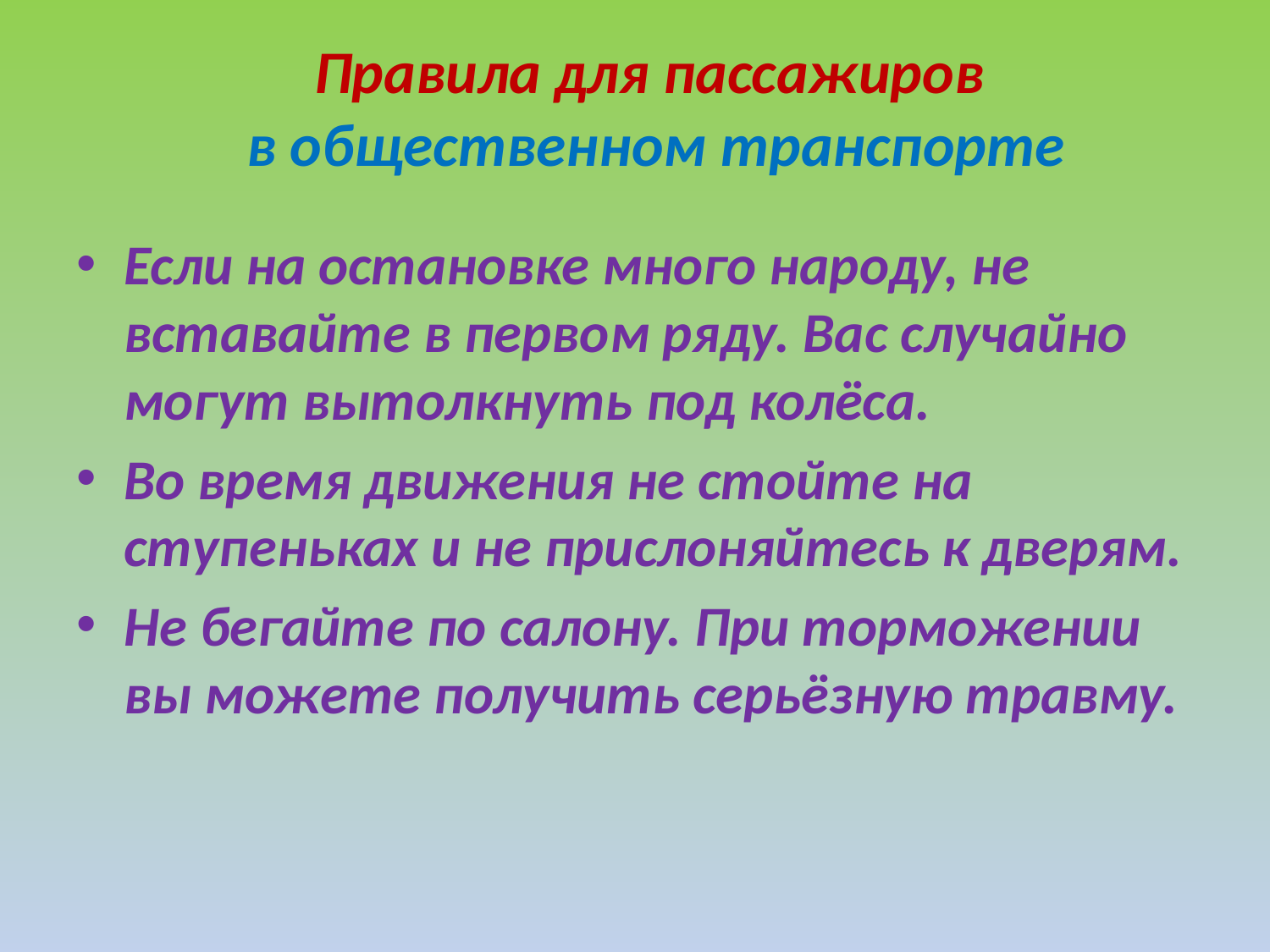

# Правила для пассажиров в общественном транспорте
Если на остановке много народу, не вставайте в первом ряду. Вас случайно могут вытолкнуть под колёса.
Во время движения не стойте на ступеньках и не прислоняйтесь к дверям.
Не бегайте по салону. При торможении вы можете получить серьёзную травму.